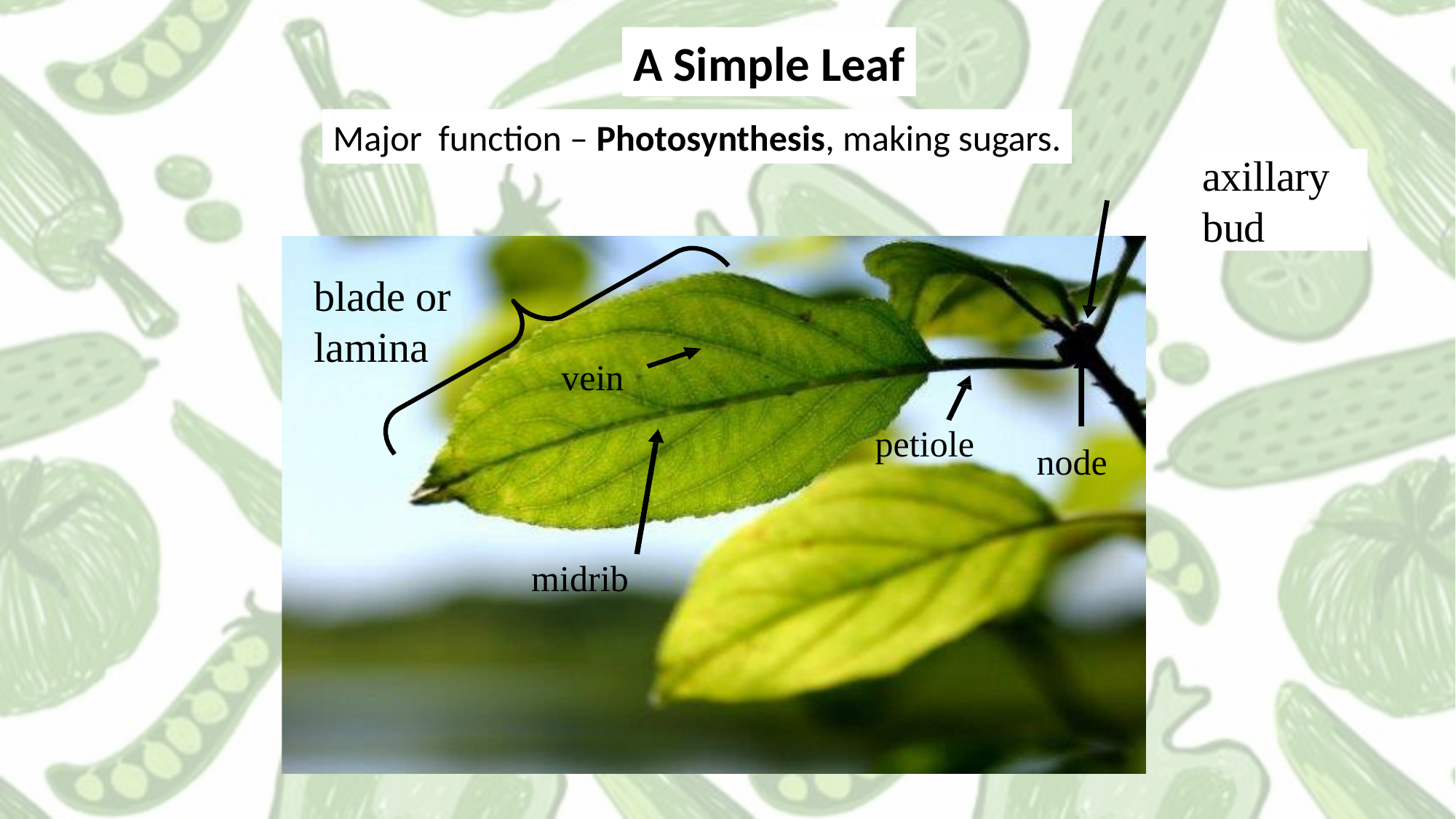

A Simple Leaf
Major  function – Photosynthesis, making sugars.
axillary
bud

blade or lamina

vein

petiole

node
midrib